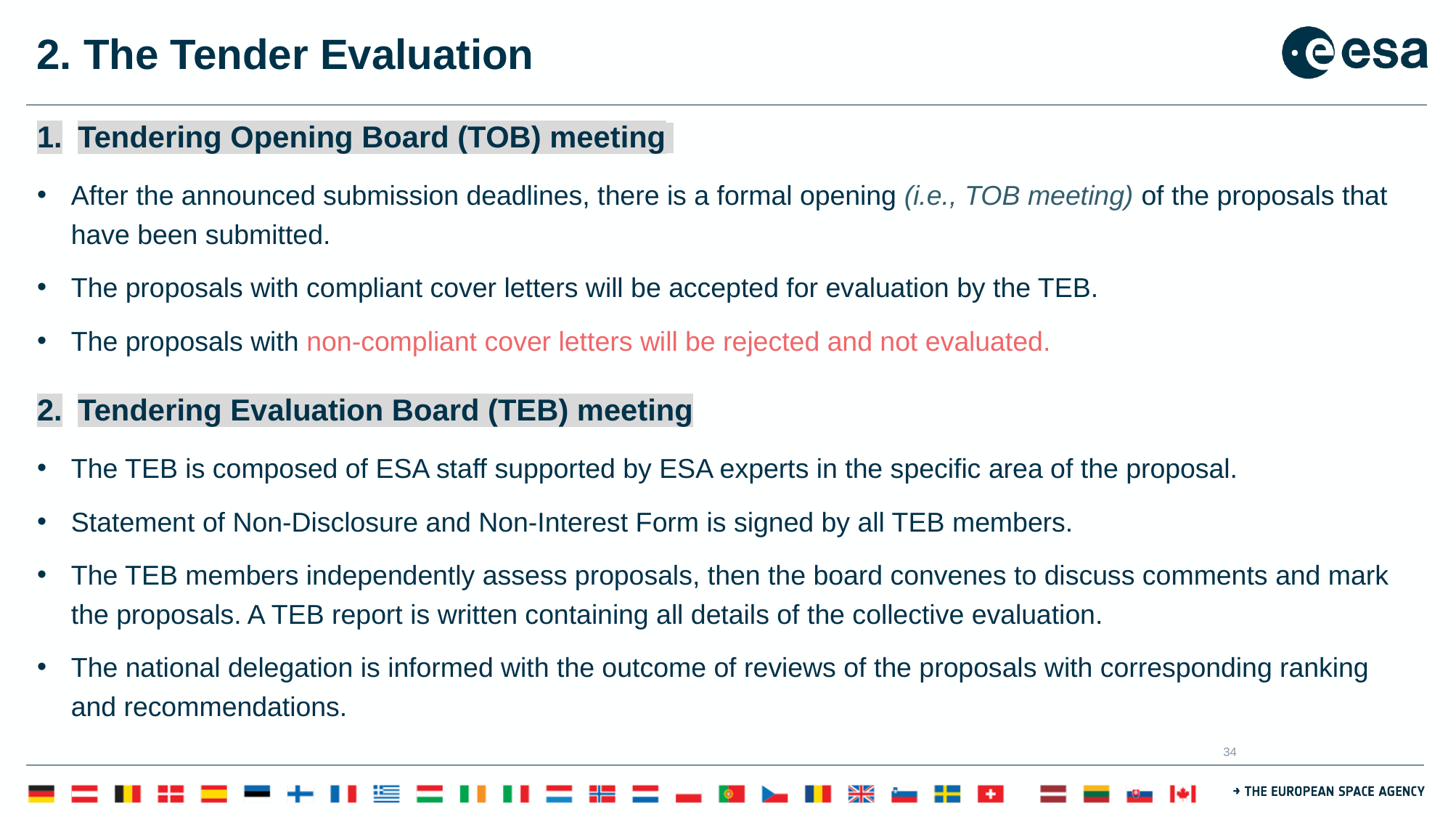

# 2. The Tender Evaluation
Tendering Opening Board (TOB) meeting
After the announced submission deadlines, there is a formal opening (i.e., TOB meeting) of the proposals that have been submitted.
The proposals with compliant cover letters will be accepted for evaluation by the TEB.
The proposals with non-compliant cover letters will be rejected and not evaluated.
Tendering Evaluation Board (TEB) meeting
The TEB is composed of ESA staff supported by ESA experts in the specific area of the proposal.
Statement of Non-Disclosure and Non-Interest Form is signed by all TEB members.
The TEB members independently assess proposals, then the board convenes to discuss comments and mark the proposals. A TEB report is written containing all details of the collective evaluation.
The national delegation is informed with the outcome of reviews of the proposals with corresponding ranking and recommendations.